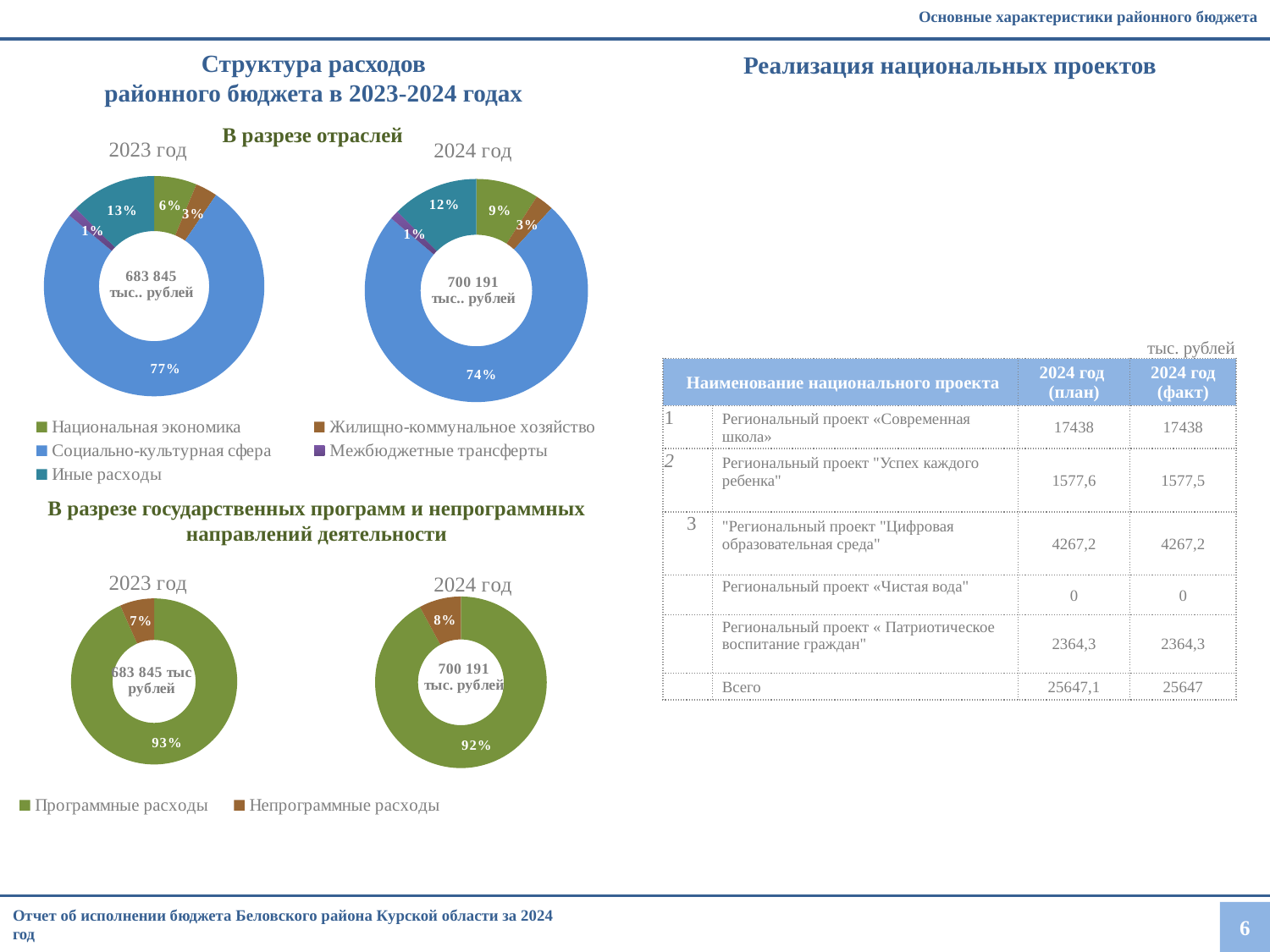

Основные характеристики районного бюджета
Структура расходов
районного бюджета в 2023-2024 годах
Реализация национальных проектов
В разрезе отраслей

### Chart

| Category | Столбец1 |
|---|---|
| Национальная экономика | 63767.0 |
| Жилищно-коммунальное хозяйство | 18807.0 |
| Социально-культурная сфера | 520937.0 |
| Межбюджетные трансферты | 9191.0 |
| Иные расходы | 87489.0 |

### Chart

| Category | Столбец1 |
|---|---|
| Национальная экономика | 42892.0 |
| Жилищно-коммунальное хозяйство | 22054.0 |
| Социально-культурная сфера | 523689.0 |
| Межбюджетные трансферты | 9355.0 |
| Иные расходы | 85855.0 |
|  |  |  | тыс. рублей |
| --- | --- | --- | --- |
| Наименование национального проекта |  | 2024 год (план) | 2024 год (факт) |
| 1 | Региональный проект «Современная школа» | 17438 | 17438 |
| 2 | Региональный проект "Успех каждого ребенка" | 1577,6 | 1577,5 |
| 3 | "Региональный проект "Цифровая образовательная среда" | 4267,2 | 4267,2 |
|  | Региональный проект «Чистая вода" | 0 | 0 |
|  | Региональный проект « Патриотическое воспитание граждан" | 2364,3 | 2364,3 |
|  | Всего | 25647,1 | 25647 |
В разрезе государственных программ и непрограммных направлений деятельности

### Chart

| Category | Столбец1 |
|---|---|
| Прогаммные расходы | 644427.0 |
| Непрограммные расходы | 55565.0 |

### Chart

| Category | Столбец1 |
|---|---|
| Программные расходы | 638139.0 |
| Непрограммные расходы | 45705.0 |
Отчет об исполнении бюджета Беловского района Курской области за 2024 год
6